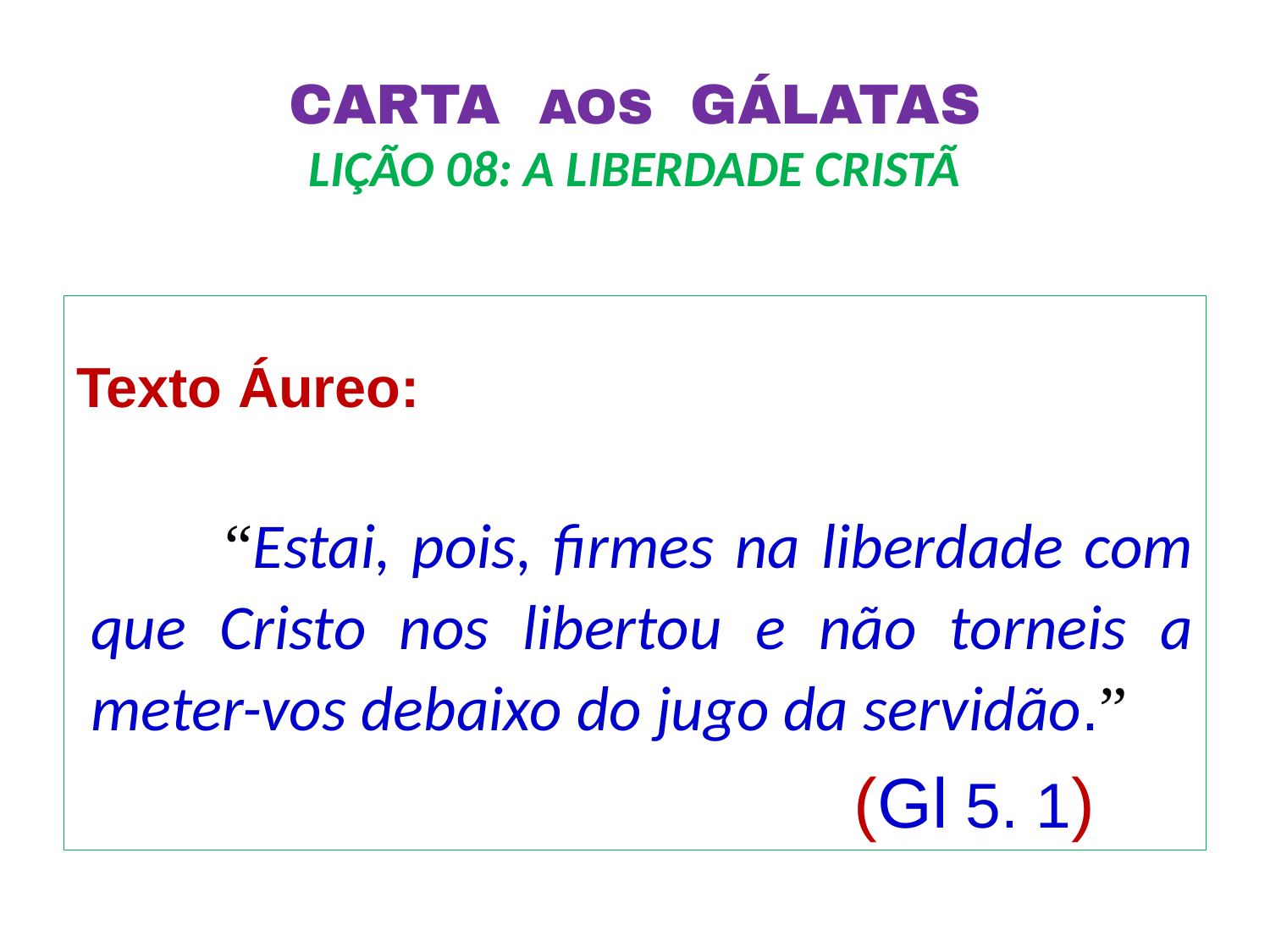

# CARTA  AOS  GÁLATAS LIÇÃO 08: A LIBERDADE CRISTÃ

Texto Áureo:

 	“Estai, pois, firmes na liberdade com que Cristo nos libertou e não torneis a meter-vos debaixo do jugo da servidão.”
						(Gl 5. 1)